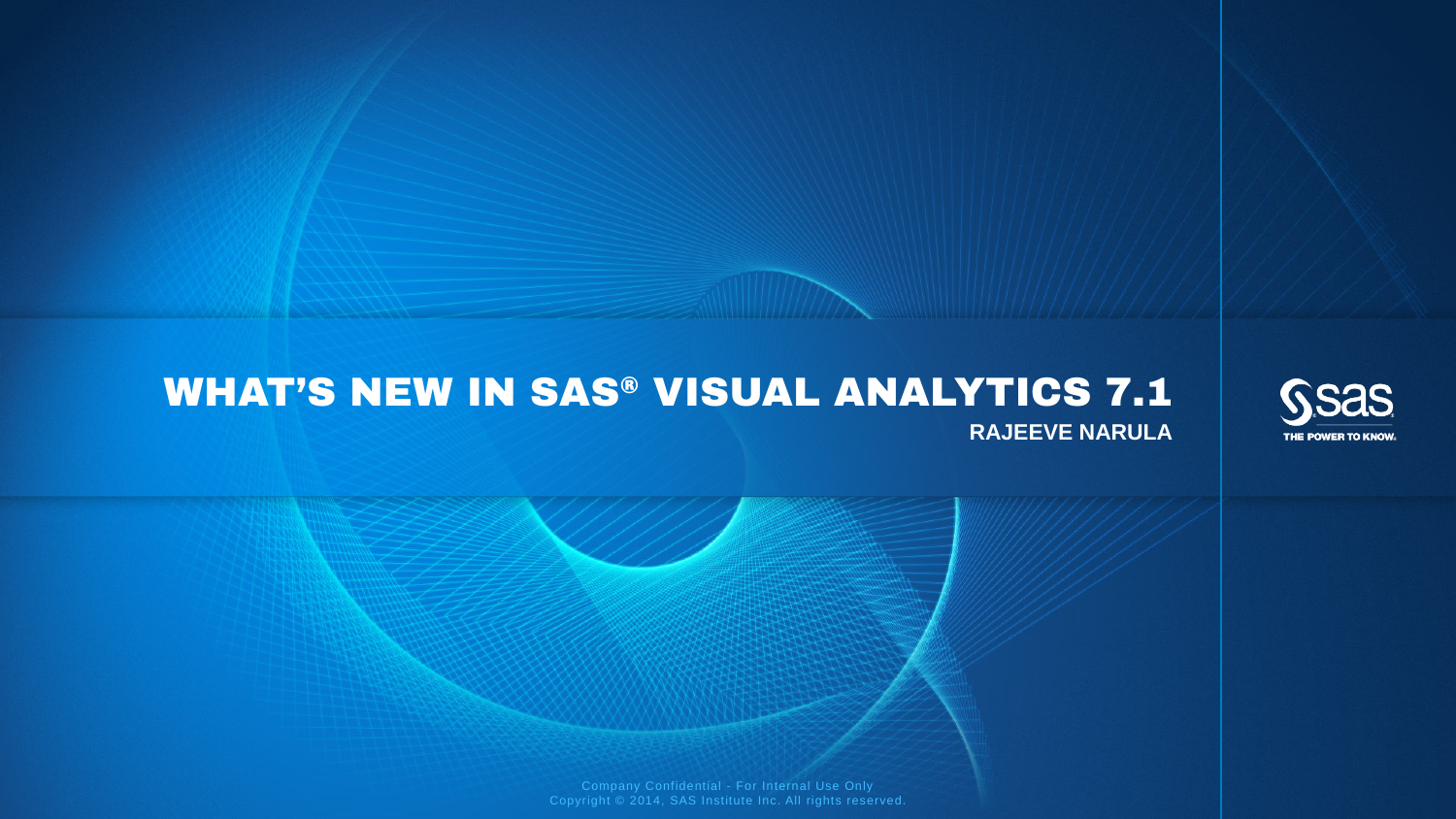

# What’s new in SAS® Visual Analytics 7.1
Rajeeve narula